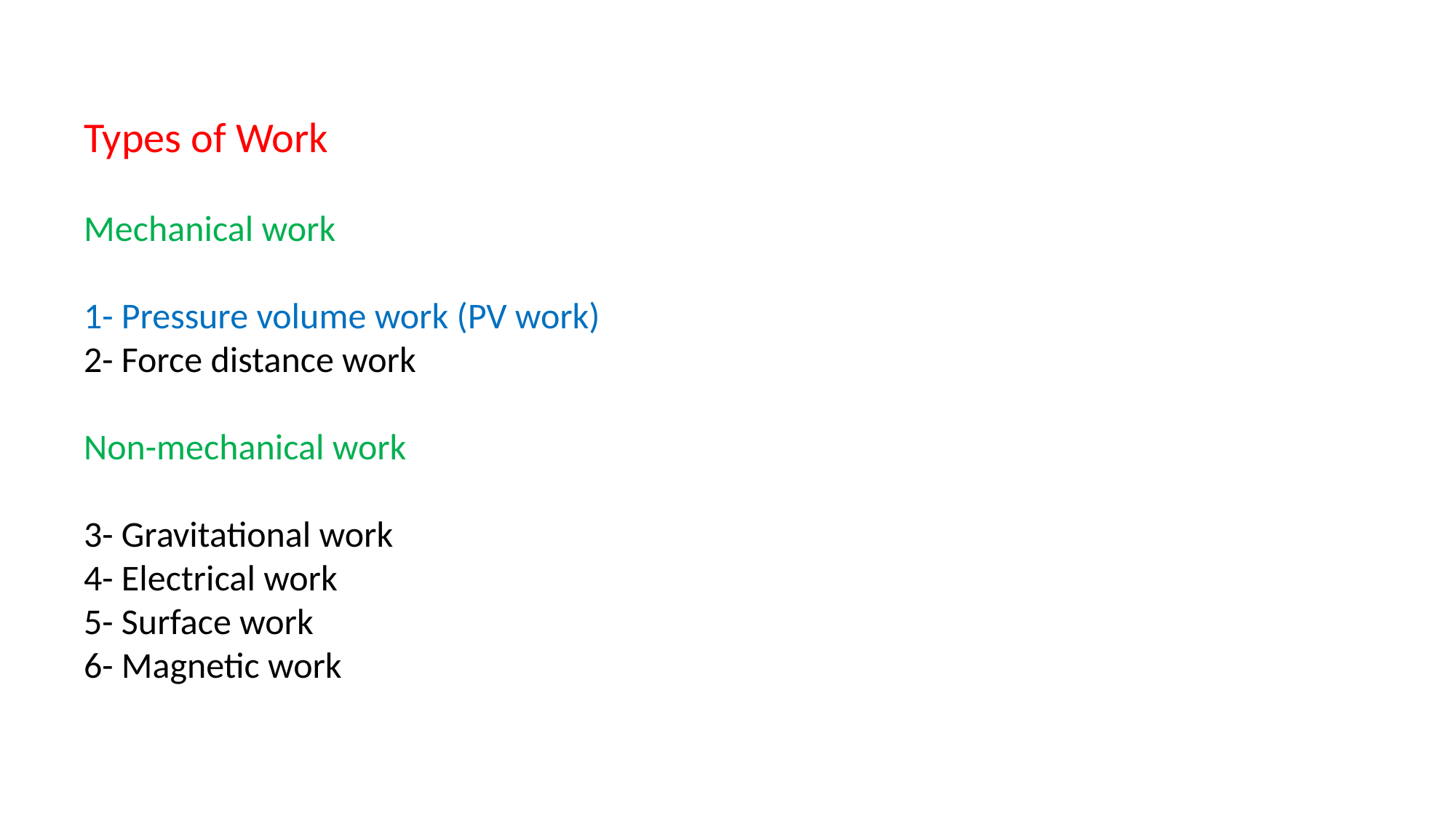

Types of Work

Mechanical work

1- Pressure volume work (PV work)
2- Force distance work

Non-mechanical work

3- Gravitational work
4- Electrical work
5- Surface work
6- Magnetic work